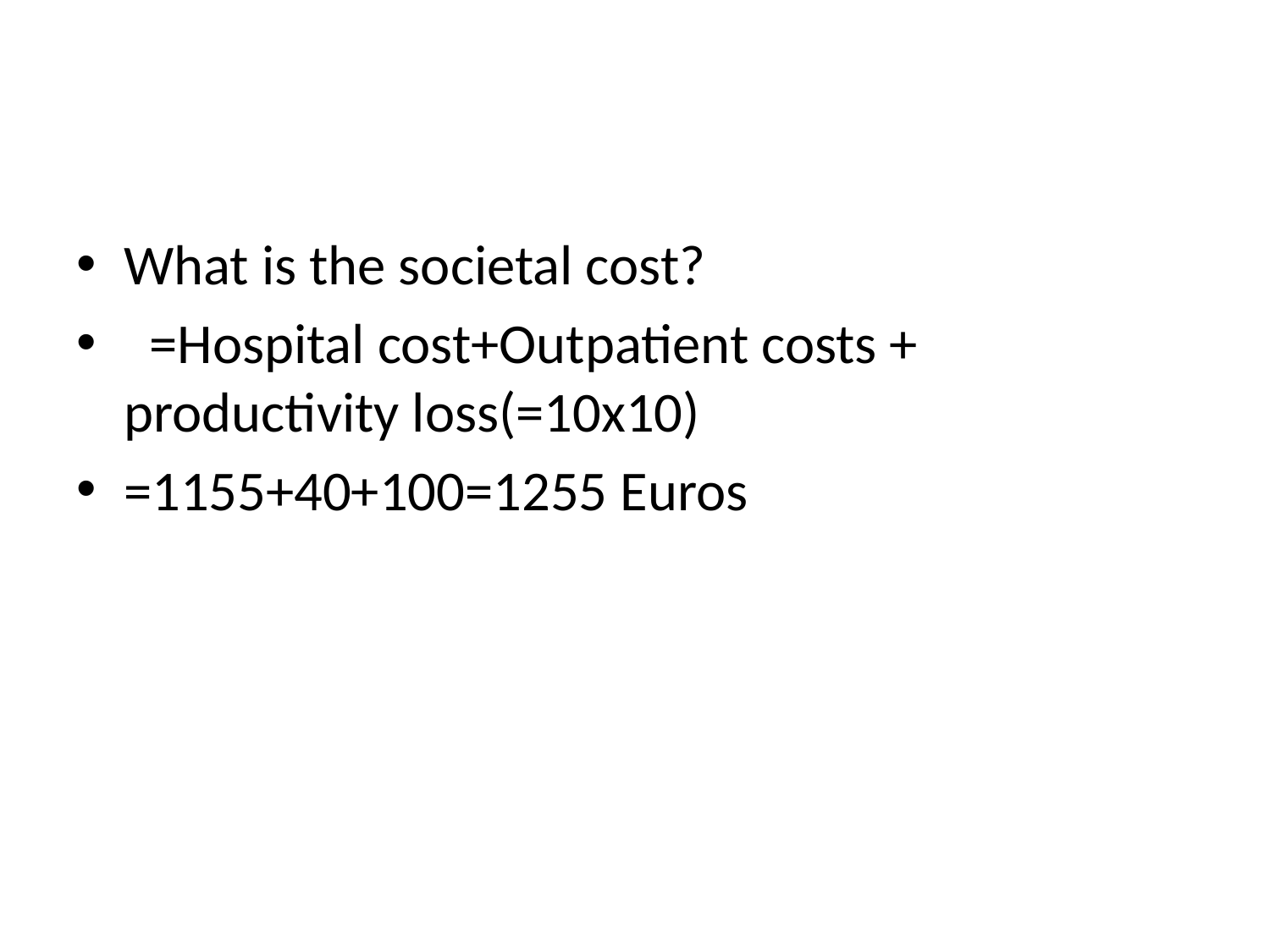

#
What is the societal cost?
  =Hospital cost+Outpatient costs + productivity loss(=10x10)
=1155+40+100=1255 Euros